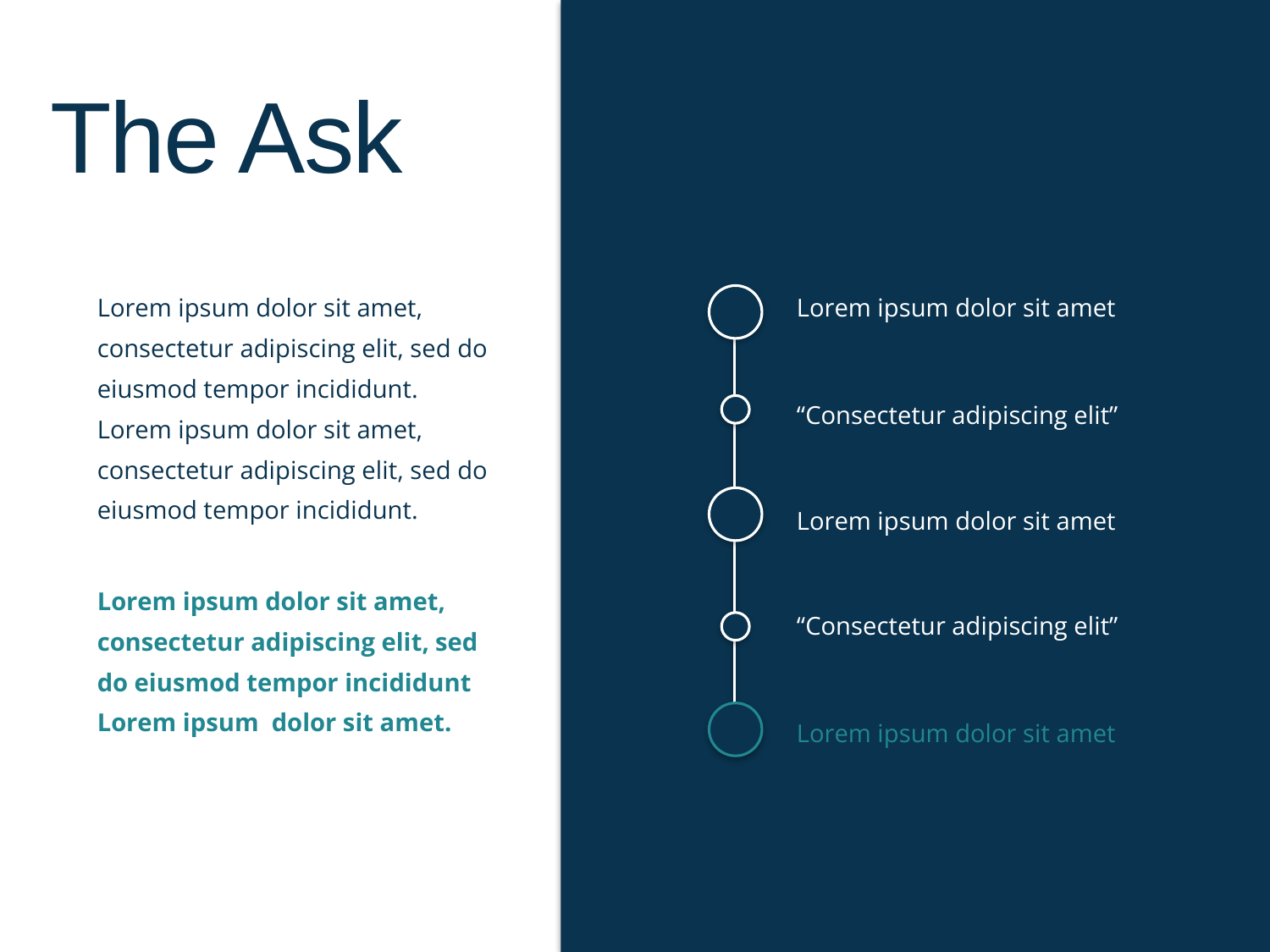

The Ask
Lorem ipsum dolor sit amet, consectetur adipiscing elit, sed do eiusmod tempor incididunt. Lorem ipsum dolor sit amet, consectetur adipiscing elit, sed do eiusmod tempor incididunt.

Lorem ipsum dolor sit amet, consectetur adipiscing elit, sed do eiusmod tempor incididunt Lorem ipsum  dolor sit amet.
Lorem ipsum dolor sit amet
“Consectetur adipiscing elit”
Lorem ipsum dolor sit amet
“Consectetur adipiscing elit”
Lorem ipsum dolor sit amet